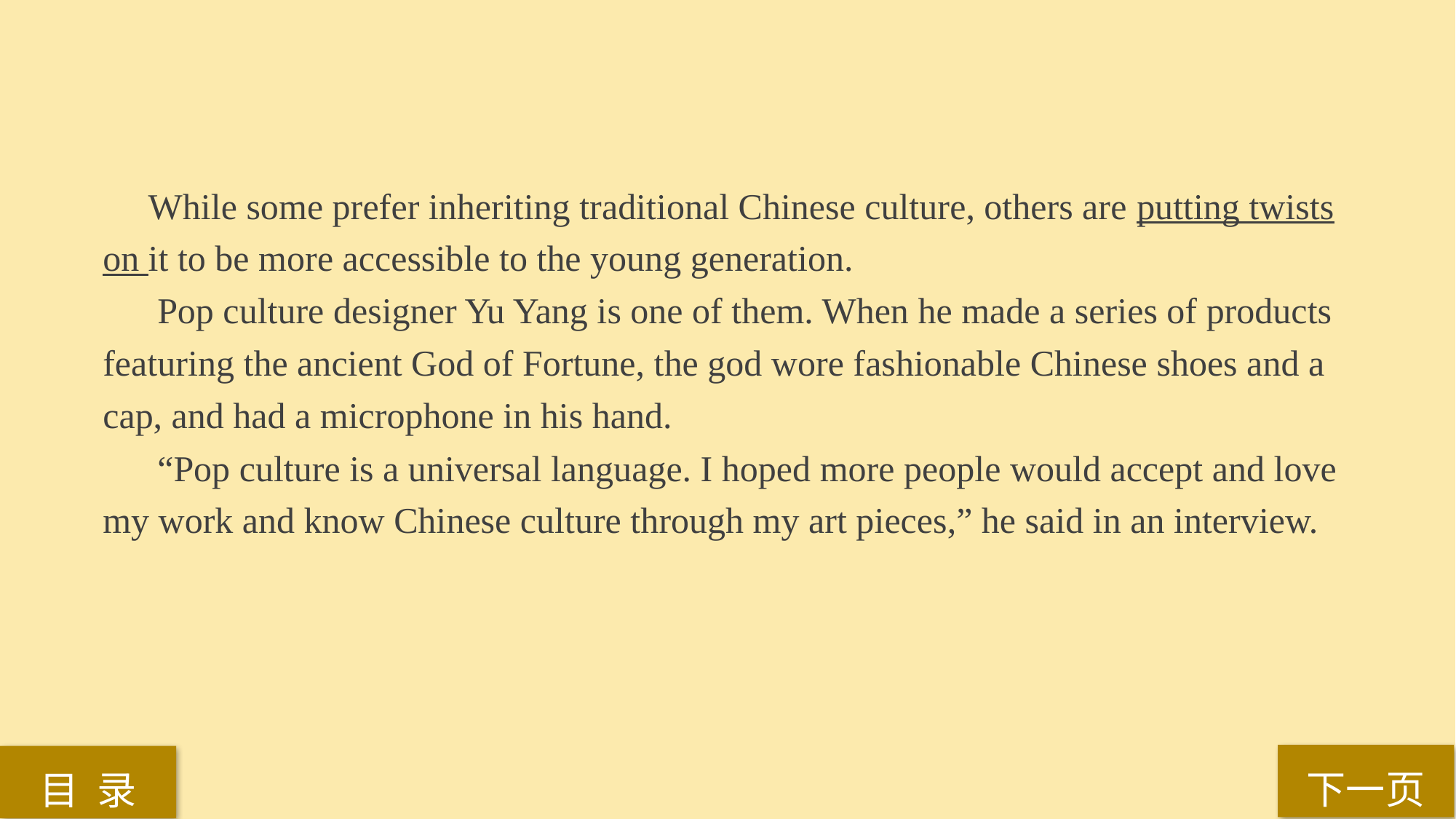

While some prefer inheriting traditional Chinese culture, others are putting twists on it to be more accessible to the young generation.
Pop culture designer Yu Yang is one of them. When he made a series of products featuring the ancient God of Fortune, the god wore fashionable Chinese shoes and a cap, and had a microphone in his hand.
“Pop culture is a universal language. I hoped more people would accept and love my work and know Chinese culture through my art pieces,” he said in an interview.